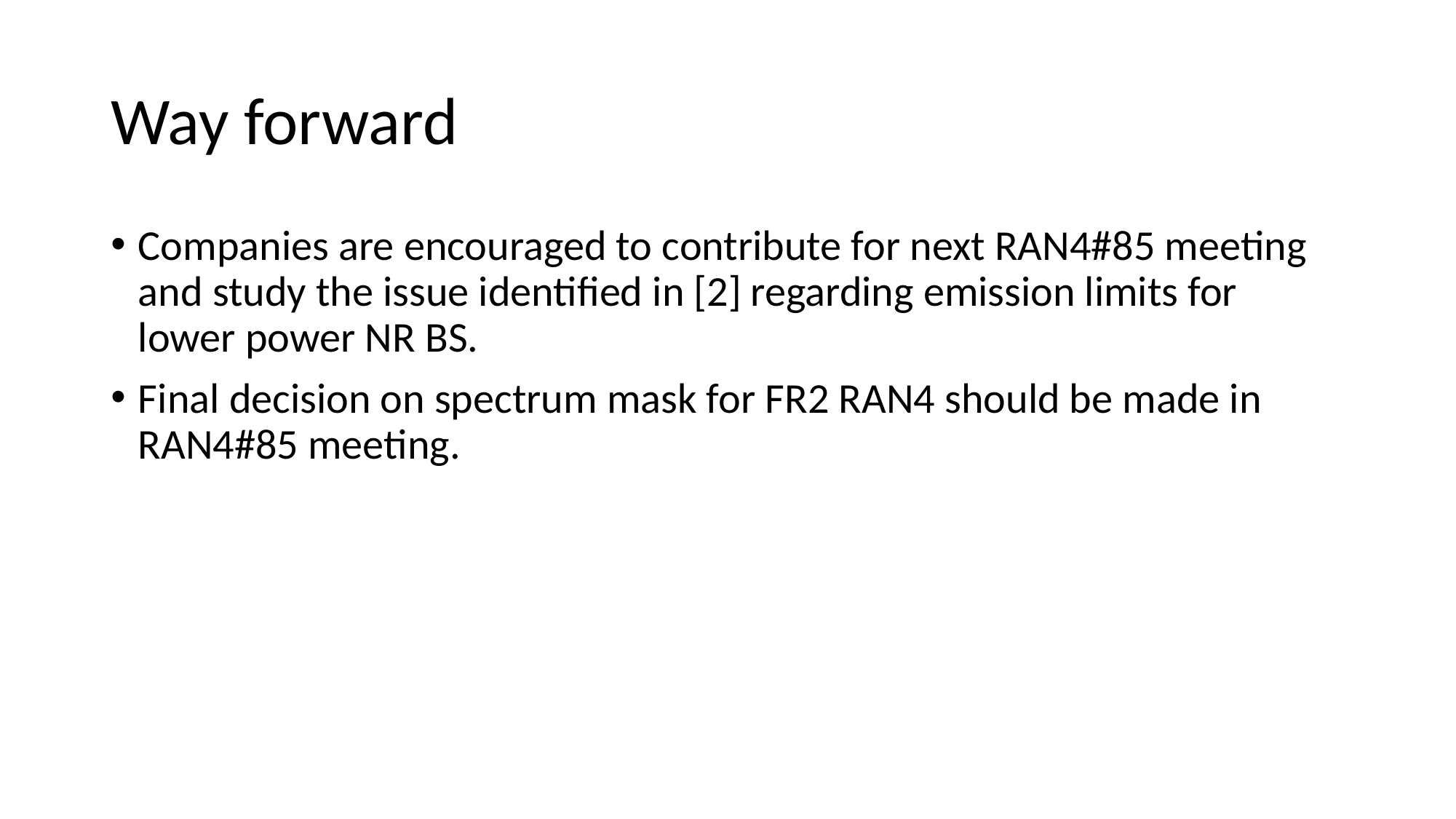

# Way forward
Companies are encouraged to contribute for next RAN4#85 meeting and study the issue identified in [2] regarding emission limits for lower power NR BS.
Final decision on spectrum mask for FR2 RAN4 should be made in RAN4#85 meeting.